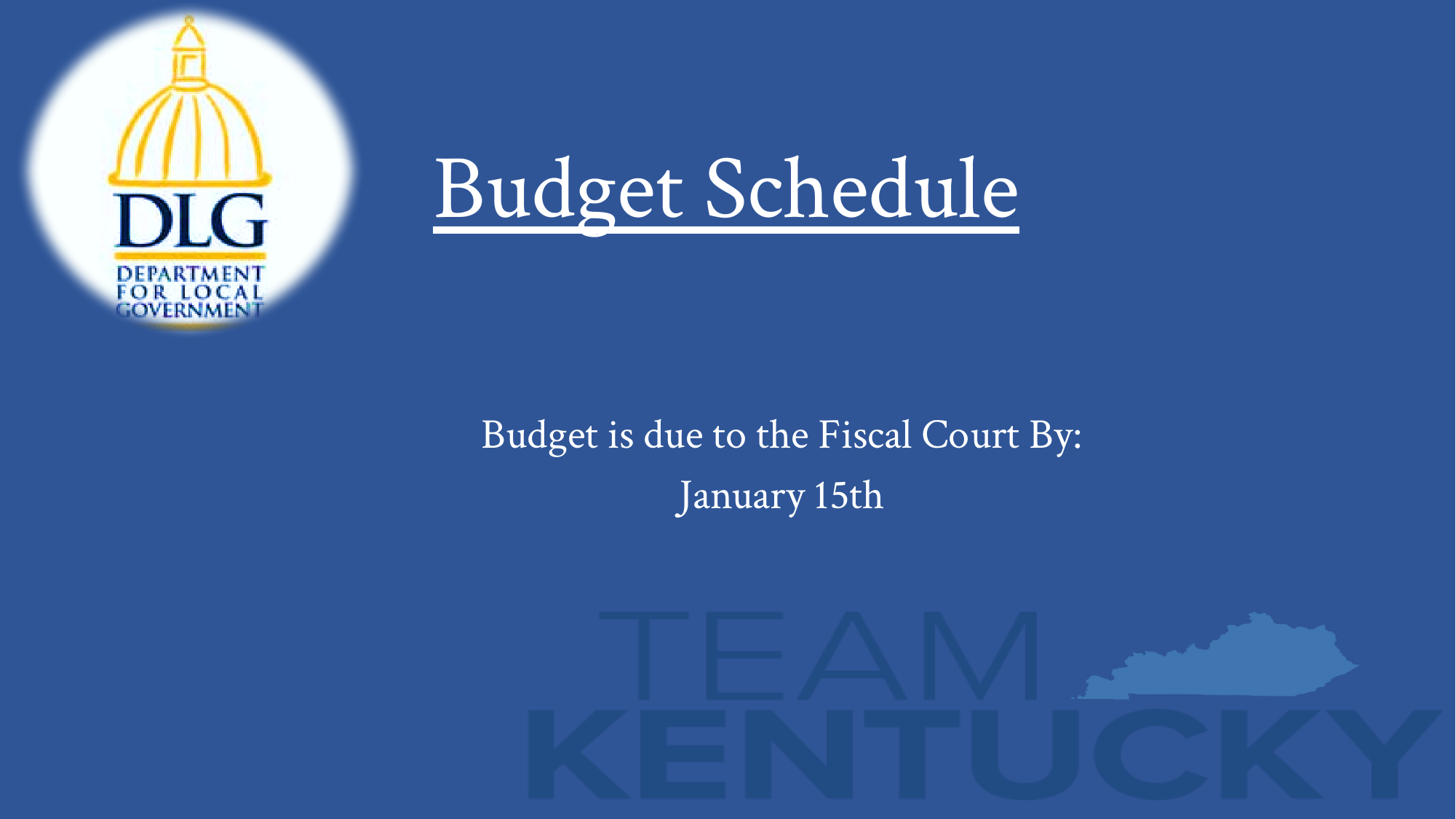

# Budget Schedule

	Budget is due to the Fiscal Court By:
	January 15th